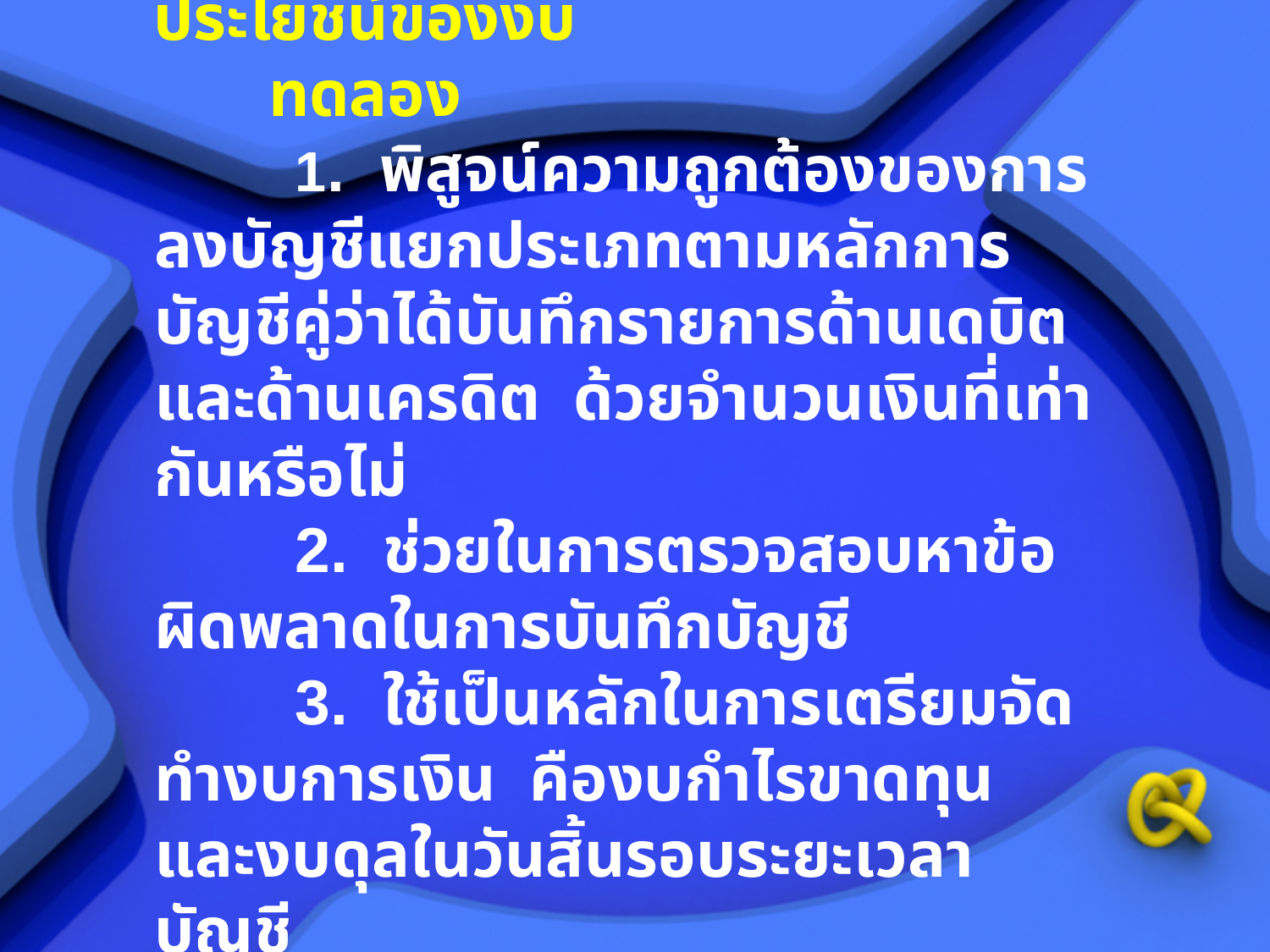

# ประโยชน์ของงบทดลอง
         1.  พิสูจน์ความถูกต้องของการลงบัญชีแยกประเภทตามหลักการบัญชีคู่ว่าได้บันทึกรายการด้านเดบิตและด้านเครดิต  ด้วยจำนวนเงินที่เท่ากันหรือไม่
        2.  ช่วยในการตรวจสอบหาข้อผิดพลาดในการบันทึกบัญชี
        3.  ใช้เป็นหลักในการเตรียมจัดทำงบการเงิน  คืองบกำไรขาดทุน   และงบดุลในวันสิ้นรอบระยะเวลาบัญชี